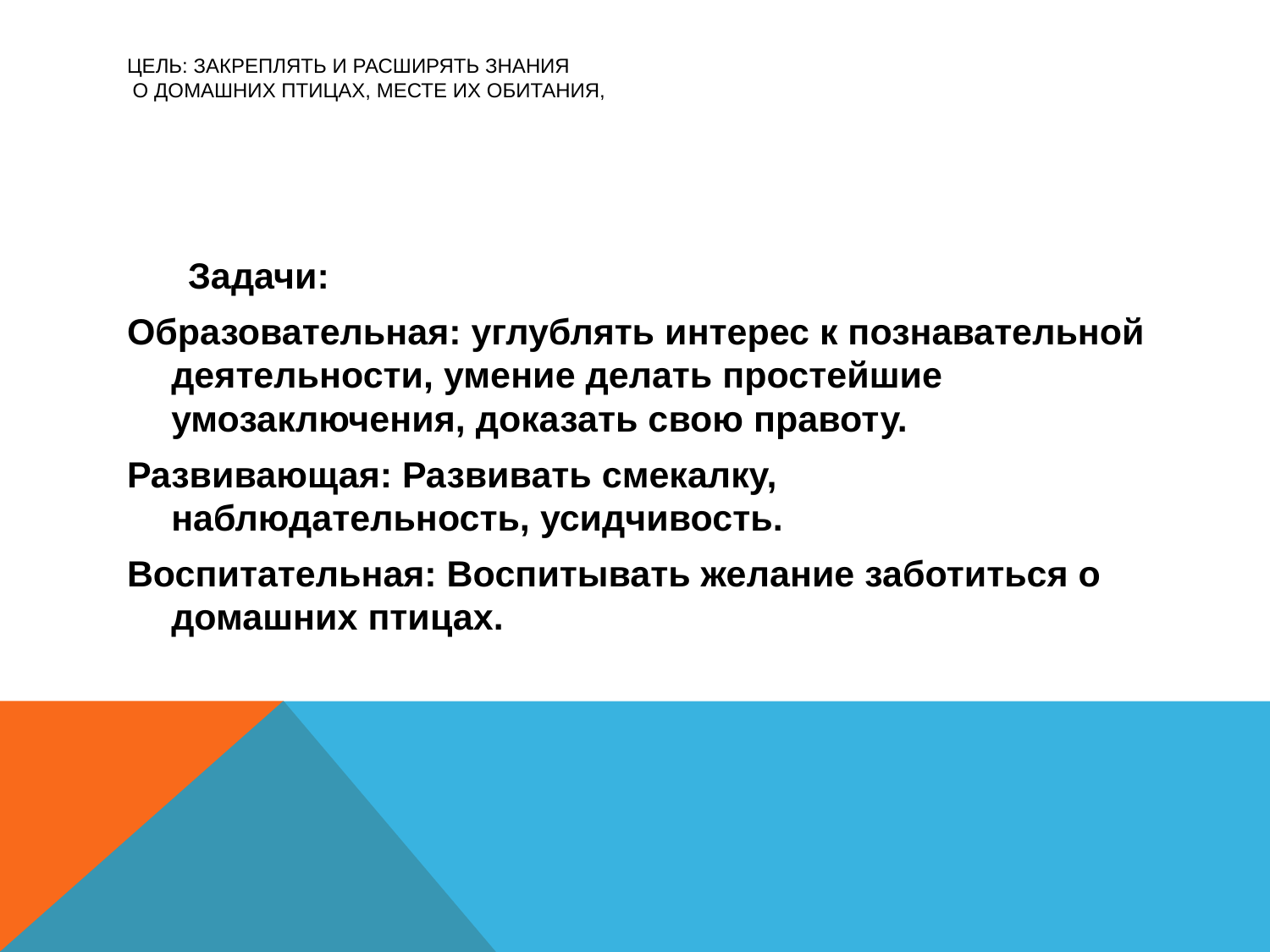

# Цель: Закреплять и расширять знания о домашних птицах, месте их обитания,
      Задачи:
Образовательная: углублять интерес к познавательной деятельности, умение делать простейшие умозаключения, доказать свою правоту.
Развивающая: Развивать смекалку, наблюдательность, усидчивость.
Воспитательная: Воспитывать желание заботиться о домашних птицах.